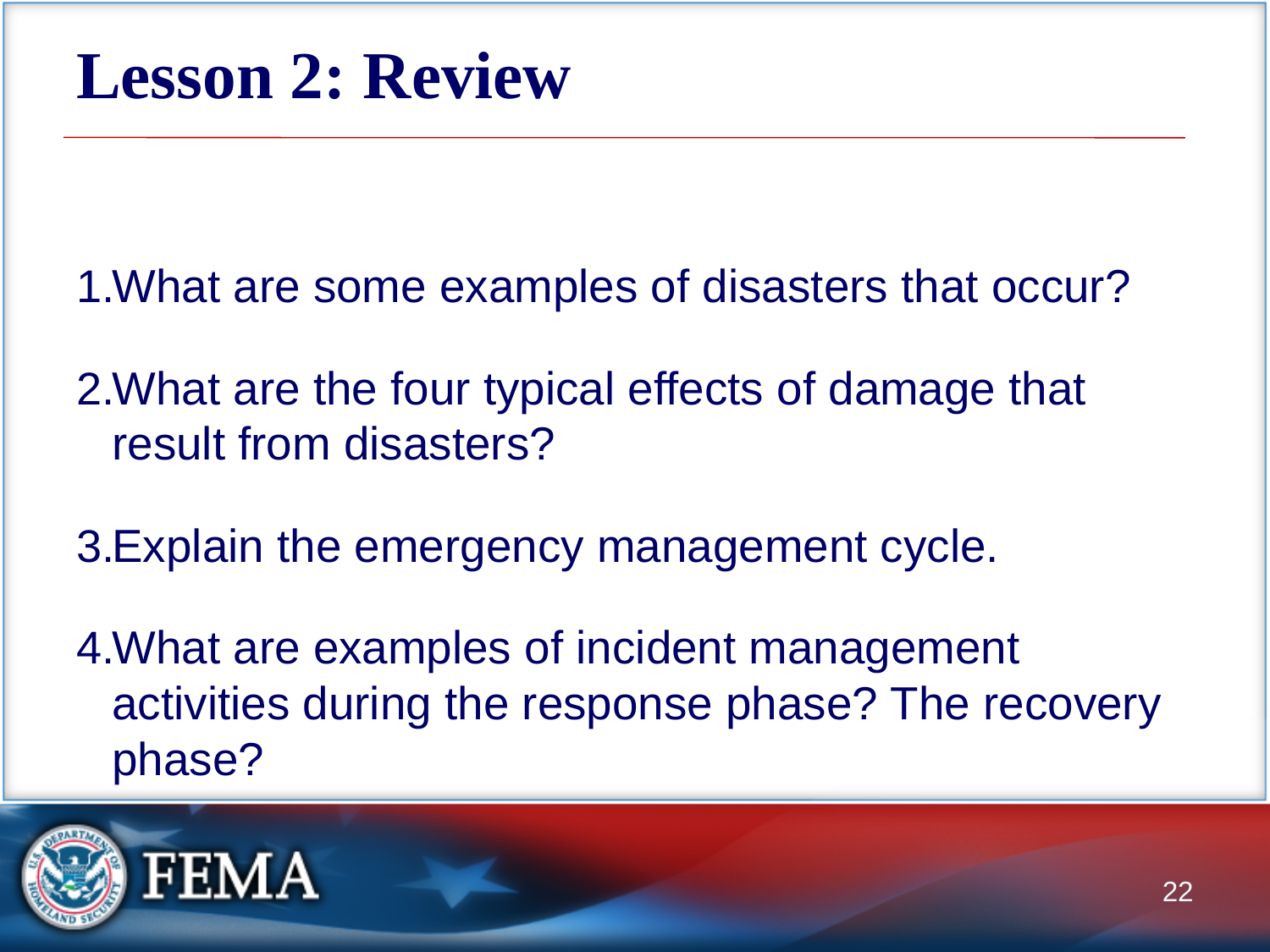

# Lesson 2: Review

What are some examples of disasters that occur?
What are the four typical effects of damage that result from disasters?
Explain the emergency management cycle.
What are examples of incident management activities during the response phase? The recovery phase?
22